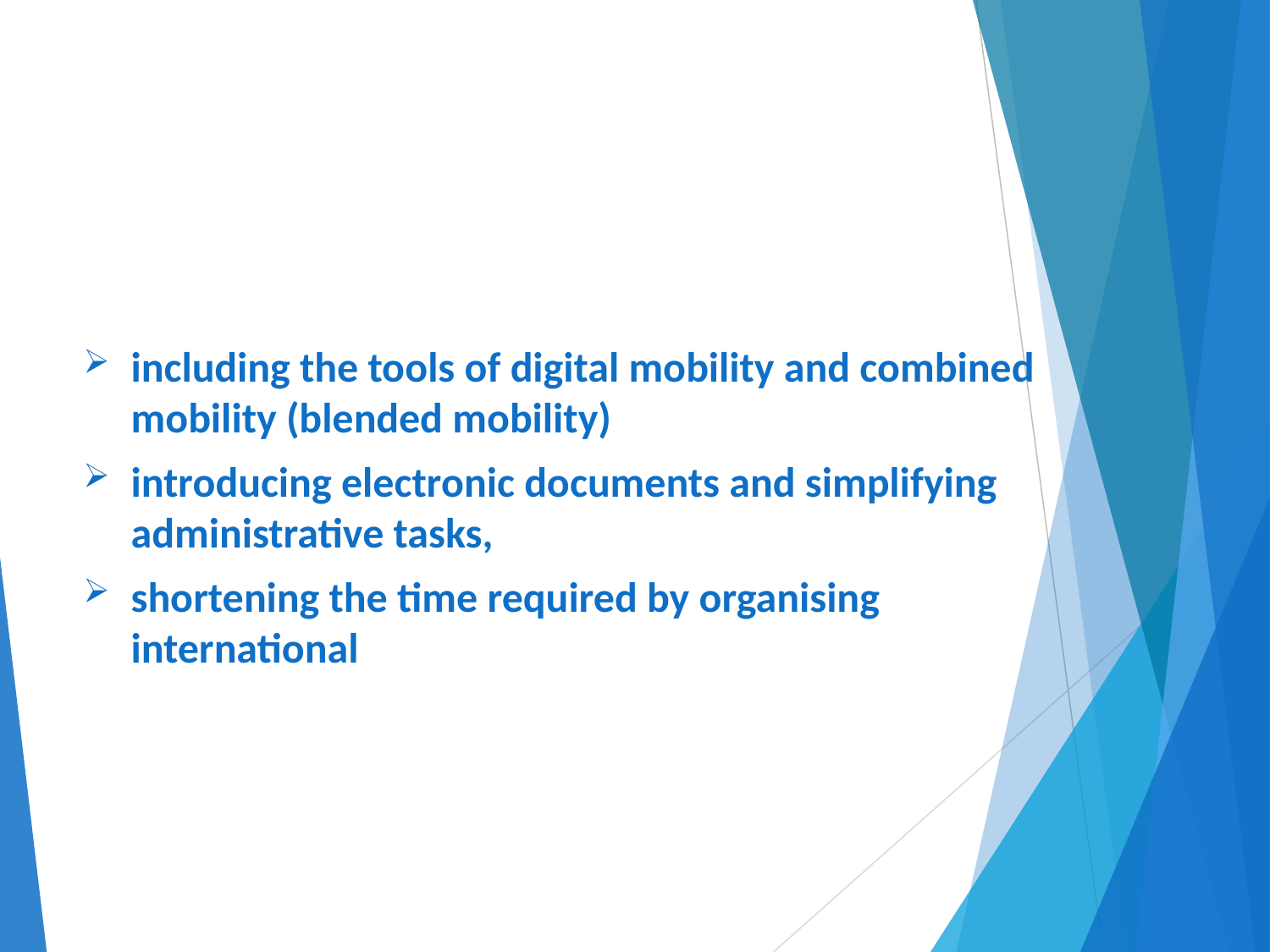

# Results (2)
including the tools of digital mobility and combined mobility (blended mobility)
introducing electronic documents and simplifying administrative tasks,
shortening the time required by organising international